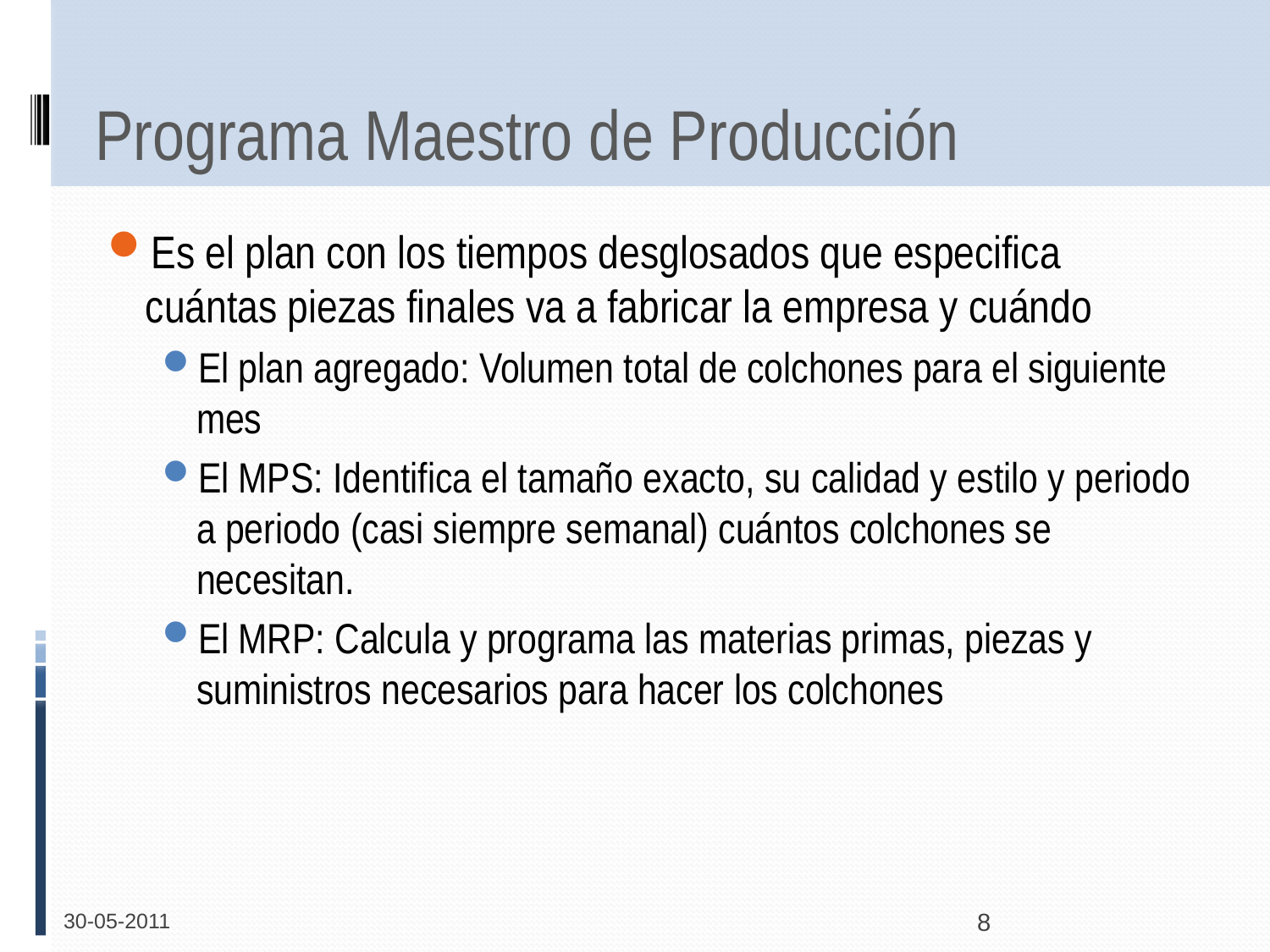

# Programa Maestro de Producción
Es el plan con los tiempos desglosados que especifica cuántas piezas finales va a fabricar la empresa y cuándo
El plan agregado: Volumen total de colchones para el siguiente mes
El MPS: Identifica el tamaño exacto, su calidad y estilo y periodo a periodo (casi siempre semanal) cuántos colchones se necesitan.
El MRP: Calcula y programa las materias primas, piezas y suministros necesarios para hacer los colchones

30-05-2011
8